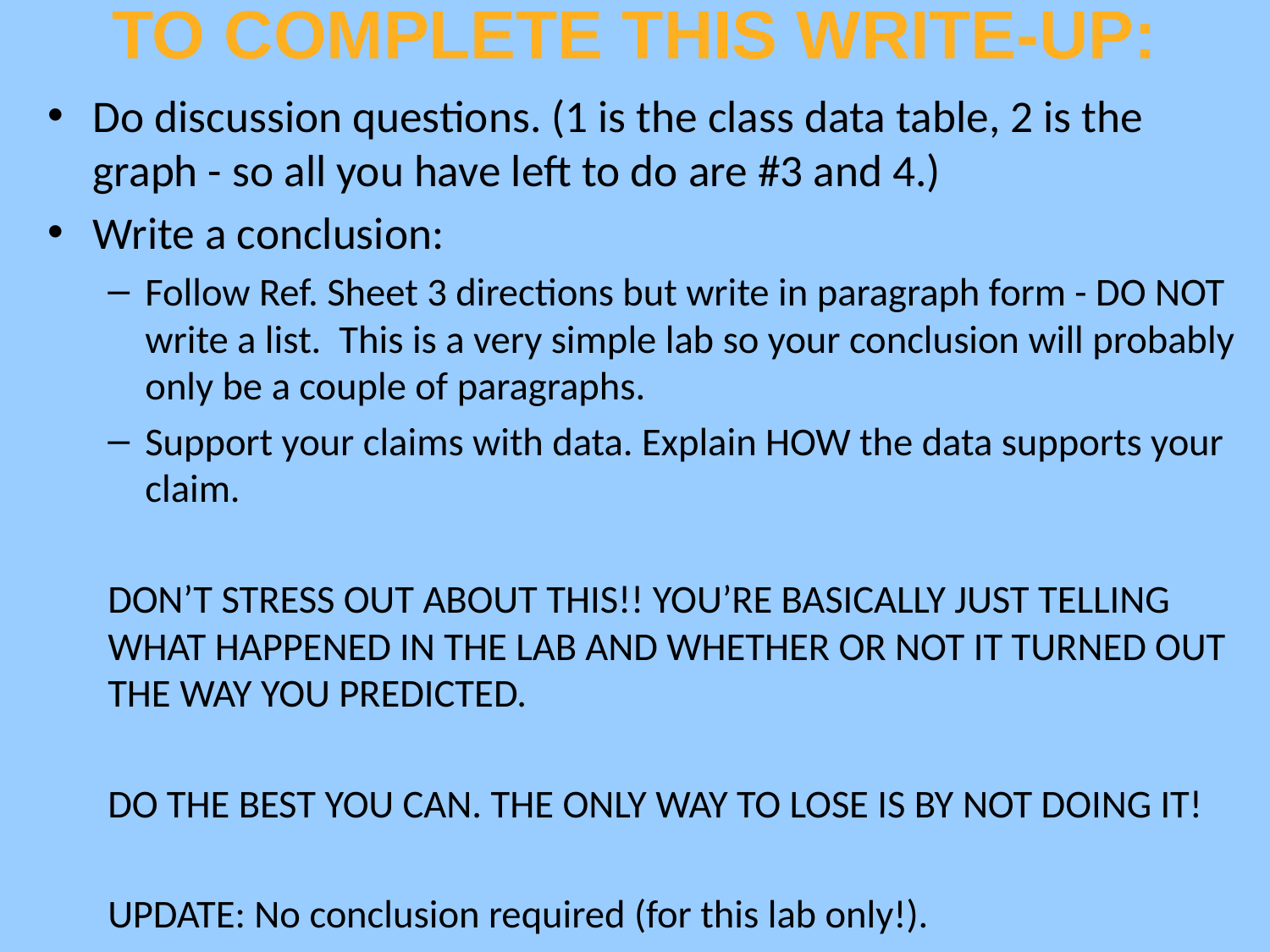

# TO COMPLETE THIS WRITE-UP:
Do discussion questions. (1 is the class data table, 2 is the graph - so all you have left to do are #3 and 4.)
Write a conclusion:
Follow Ref. Sheet 3 directions but write in paragraph form - DO NOT write a list.  This is a very simple lab so your conclusion will probably only be a couple of paragraphs.
Support your claims with data. Explain HOW the data supports your claim.

DON’T STRESS OUT ABOUT THIS!! YOU’RE BASICALLY JUST TELLING WHAT HAPPENED IN THE LAB AND WHETHER OR NOT IT TURNED OUT THE WAY YOU PREDICTED.

DO THE BEST YOU CAN. THE ONLY WAY TO LOSE IS BY NOT DOING IT!

UPDATE: No conclusion required (for this lab only!).